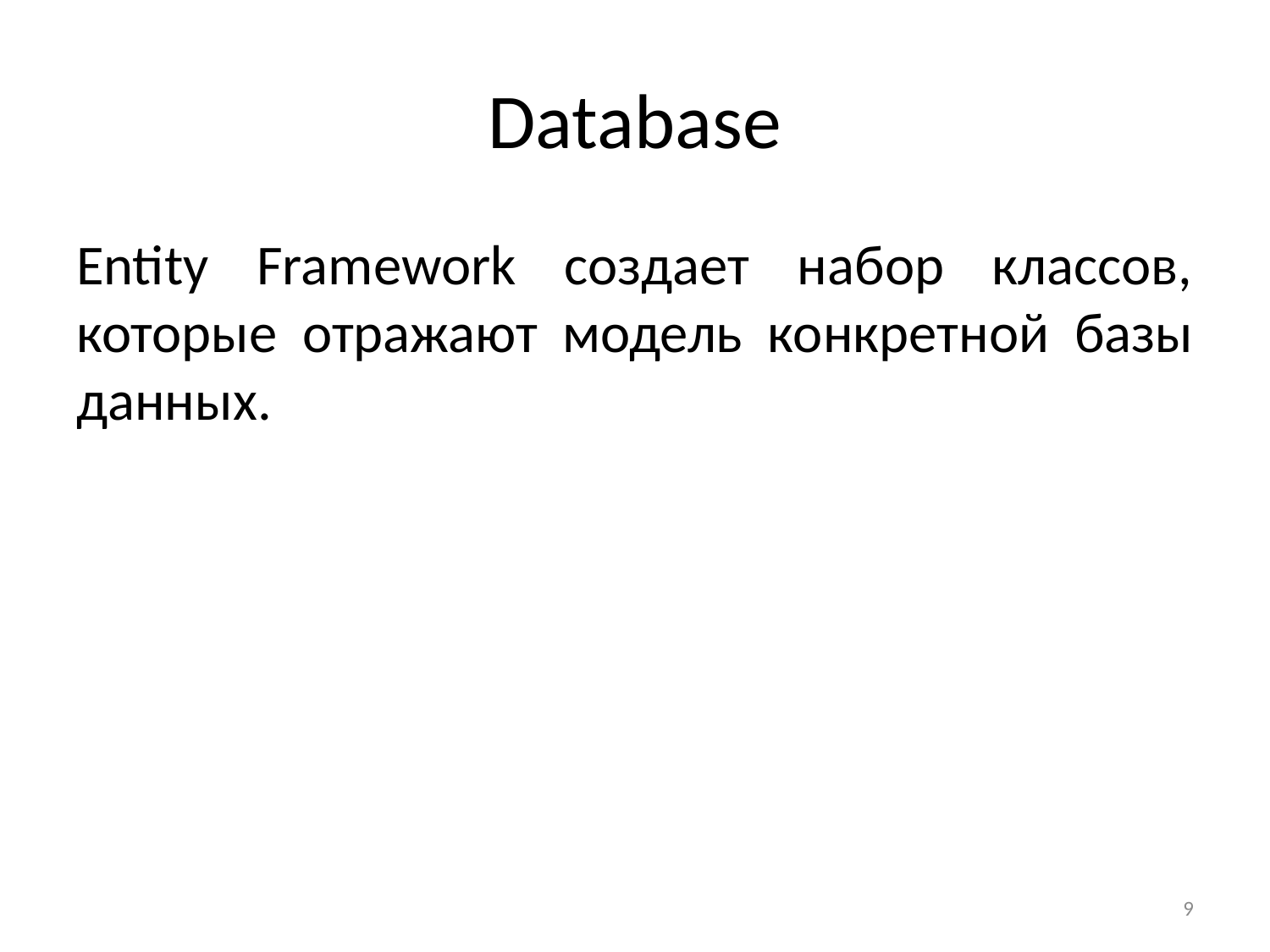

# Database
Entity Framework создает набор классов, которые отражают модель конкретной базы данных.
9